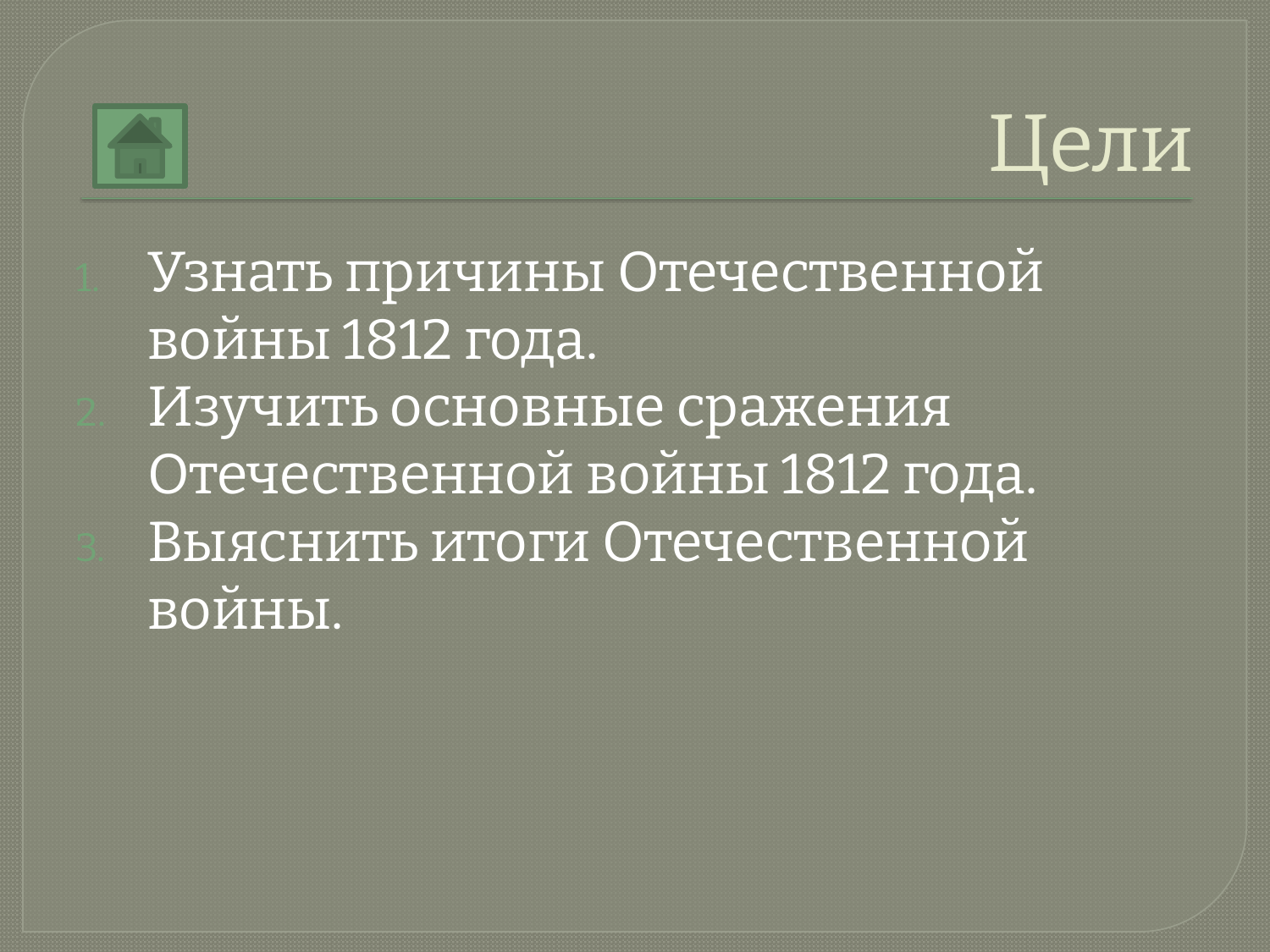

# Цели

Узнать причины Отечественной войны 1812 года.
Изучить основные сражения Отечественной войны 1812 года.
Выяснить итоги Отечественной войны.